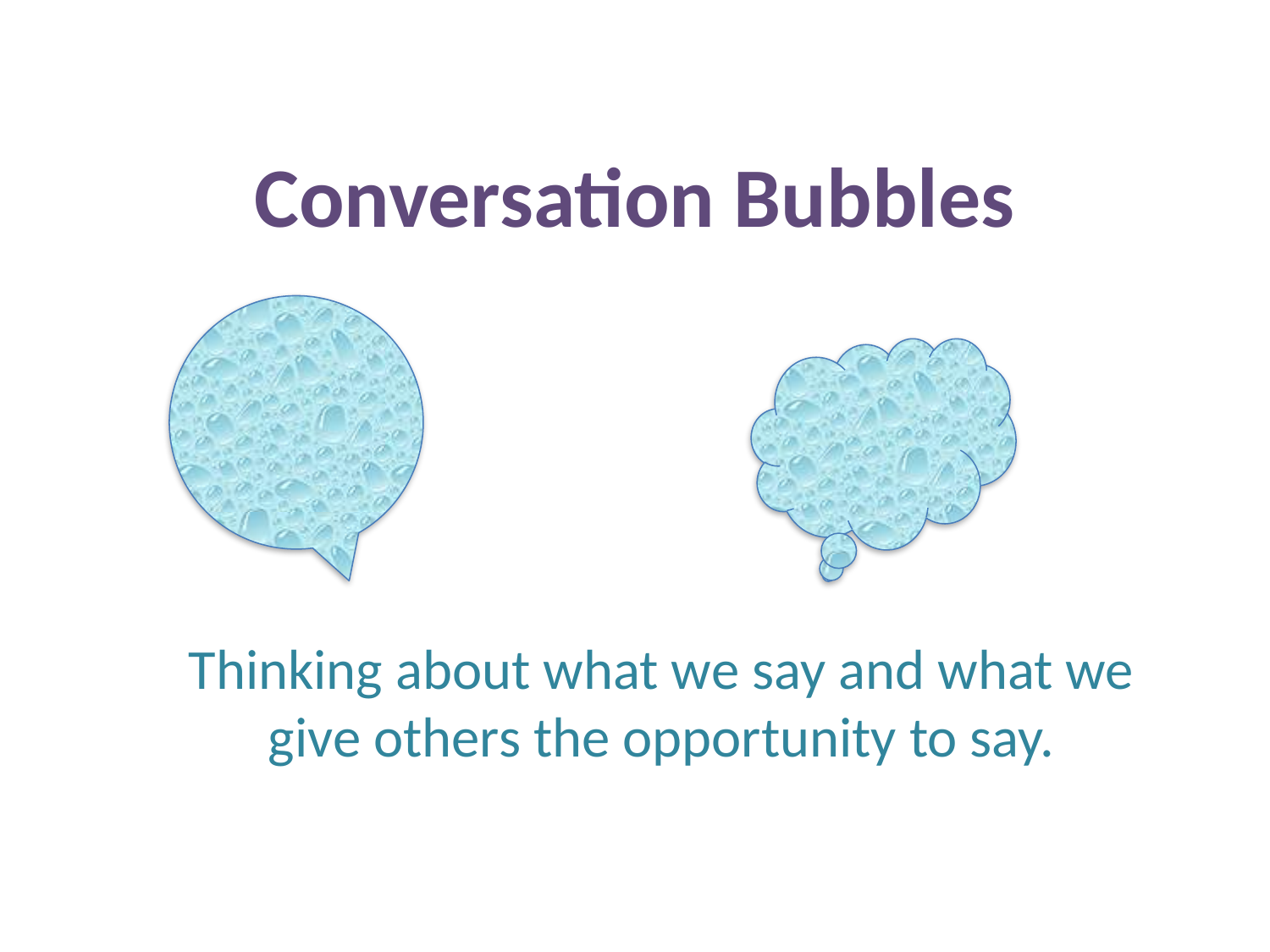

# Conversation Bubbles

Thinking about what we say and what we give others the opportunity to say.